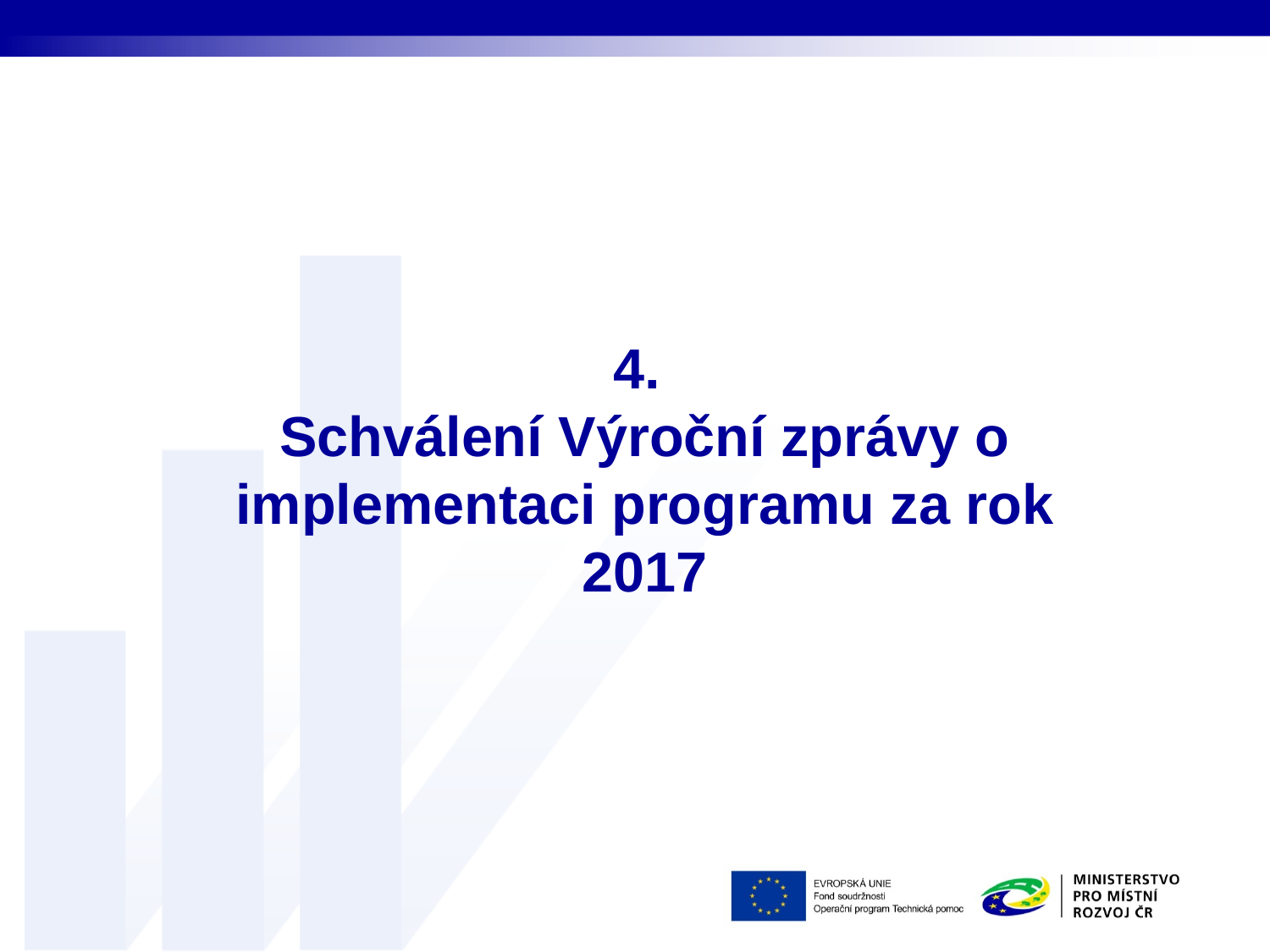

4.
Schválení Výroční zprávy o implementaci programu za rok 2017